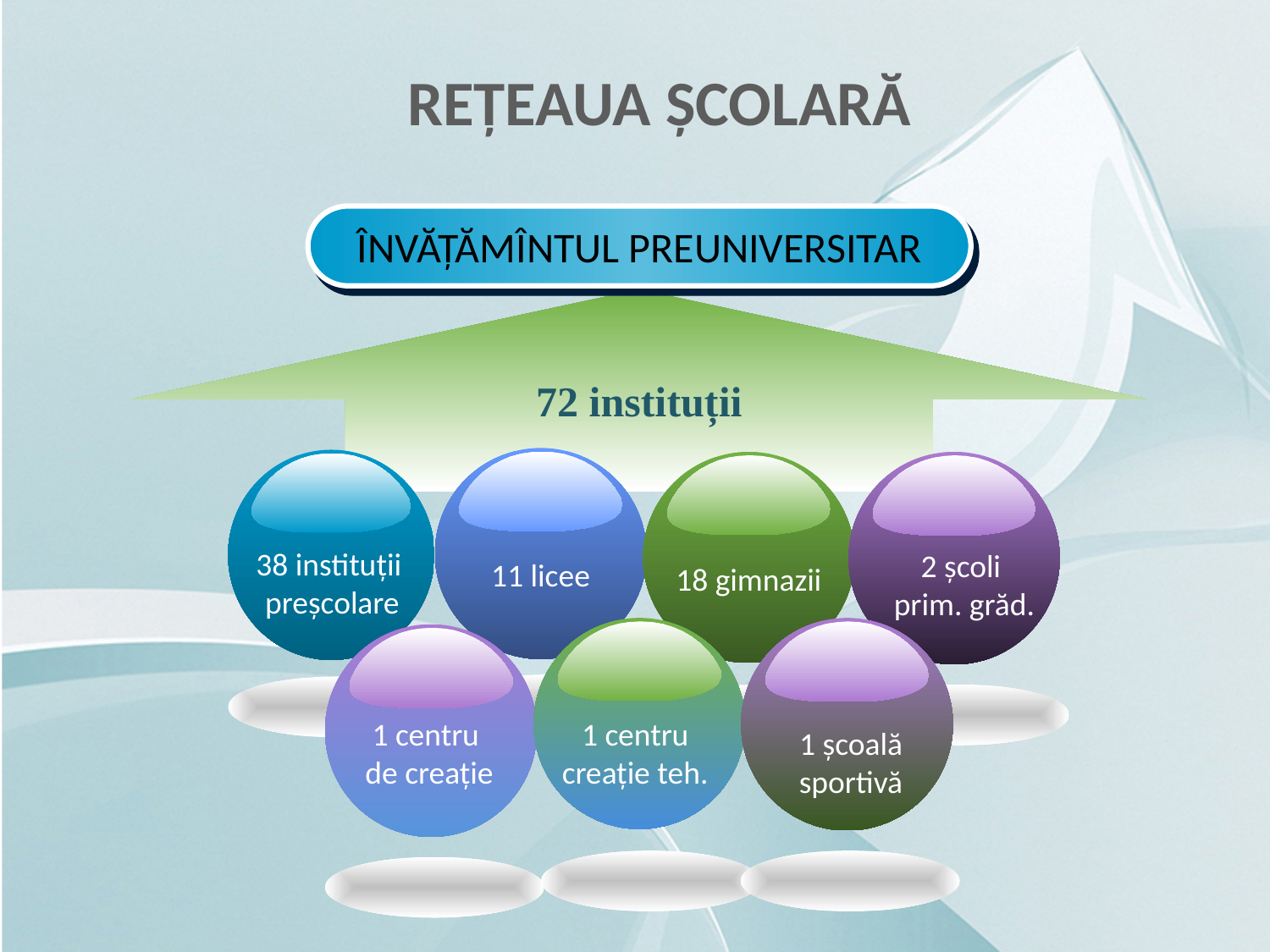

REŢEAUA ŞCOLARĂ
ÎNVĂŢĂMÎNTUL PREUNIVERSITAR

72 instituții

11 licee

38 instituții
preșcolare

18 gimnazii

2 școli
 prim. grăd.

1 centru creaţie teh.

1 şcoală
sportivă

1 centru
de creație